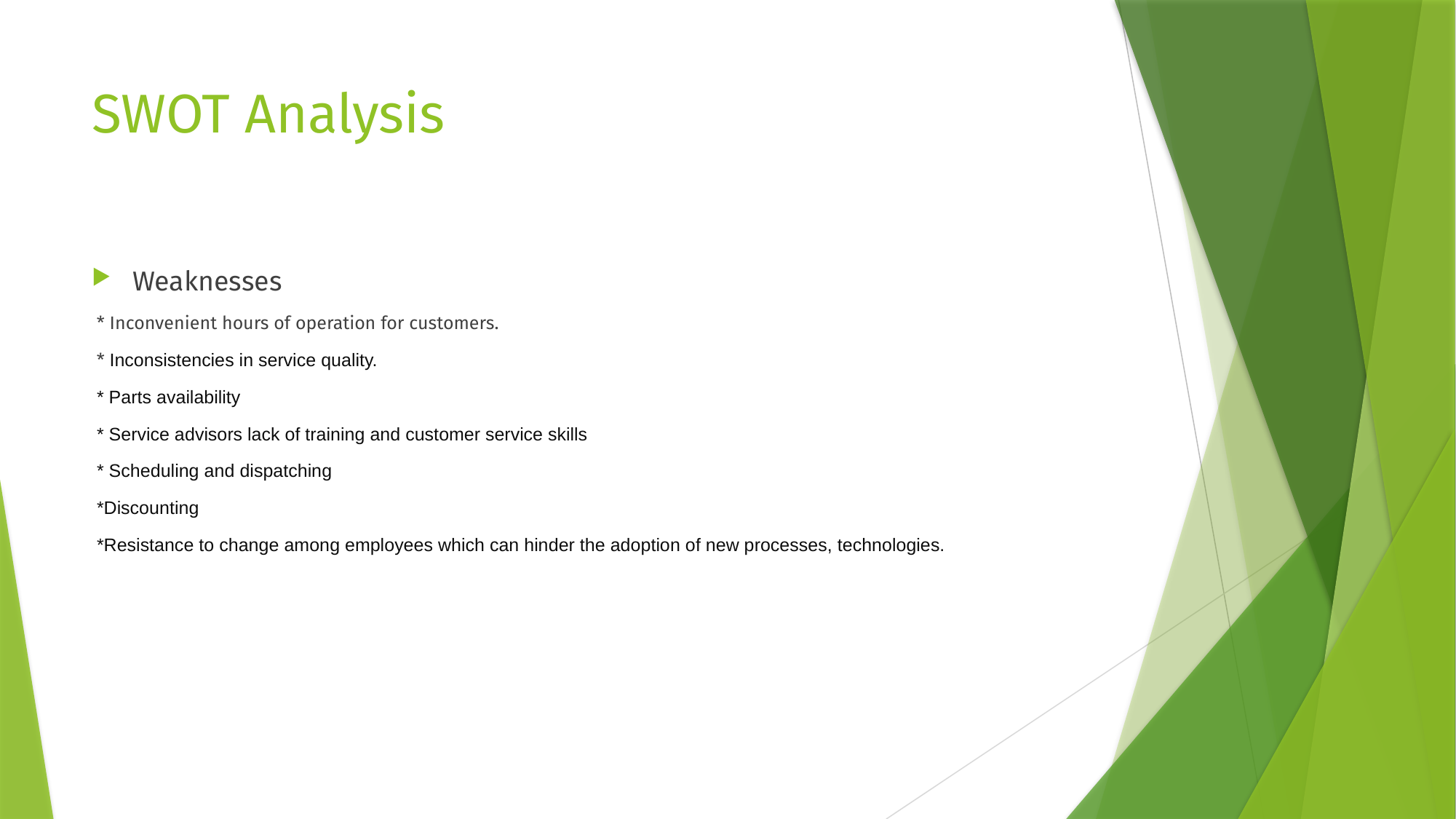

# SWOT Analysis
Weaknesses
 * Inconvenient hours of operation for customers.
 * Inconsistencies in service quality.
 * Parts availability
 * Service advisors lack of training and customer service skills
 * Scheduling and dispatching
 *Discounting
 *Resistance to change among employees which can hinder the adoption of new processes, technologies.